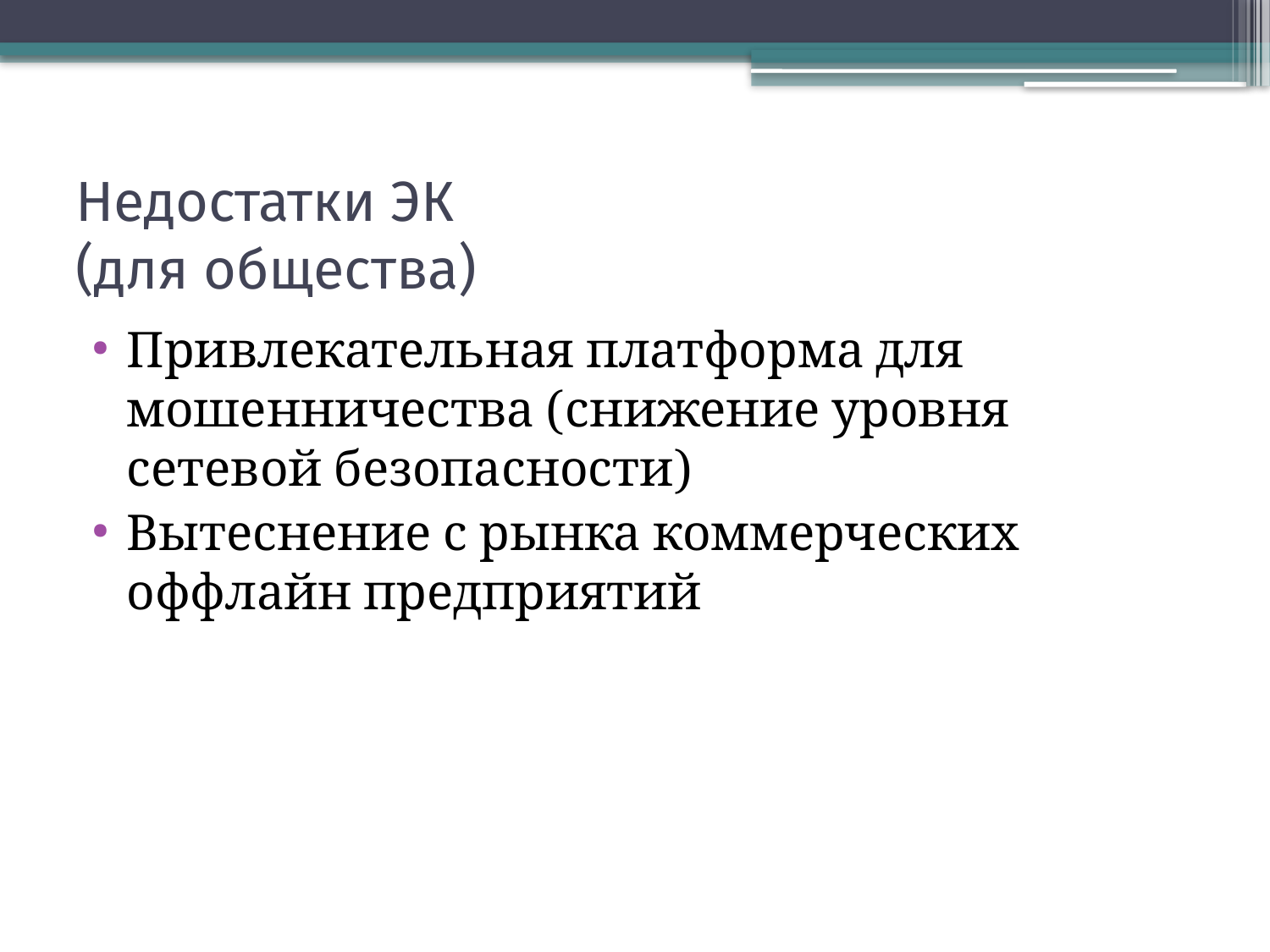

# Недостатки ЭК (для общества)
Привлекательная платформа для мошенничества (снижение уровня сетевой безопасности)
Вытеснение с рынка коммерческих оффлайн предприятий